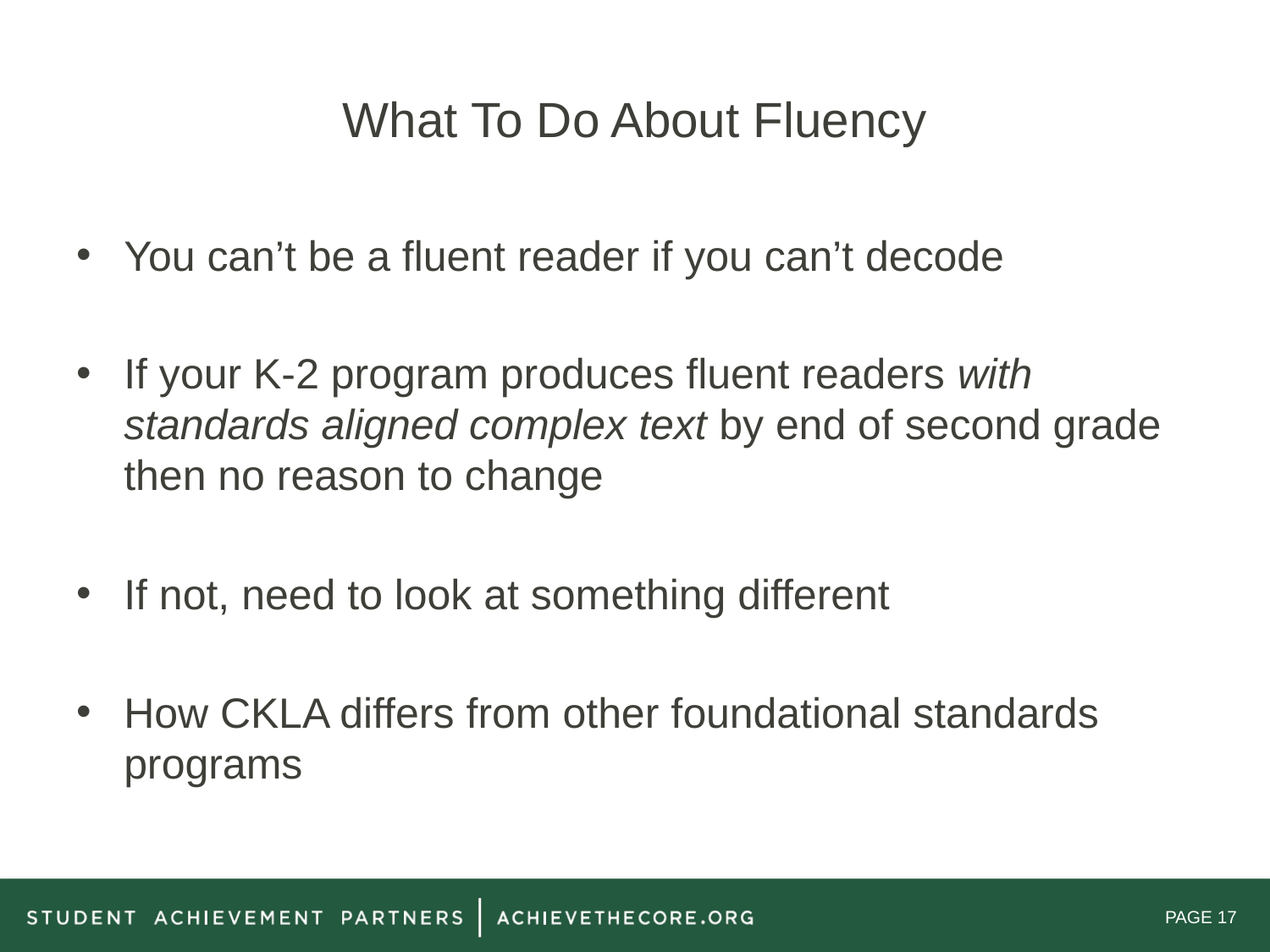

# What To Do About Fluency
You can’t be a fluent reader if you can’t decode

If your K-2 program produces fluent readers with standards aligned complex text by end of second grade then no reason to change

If not, need to look at something different

How CKLA differs from other foundational standards programs